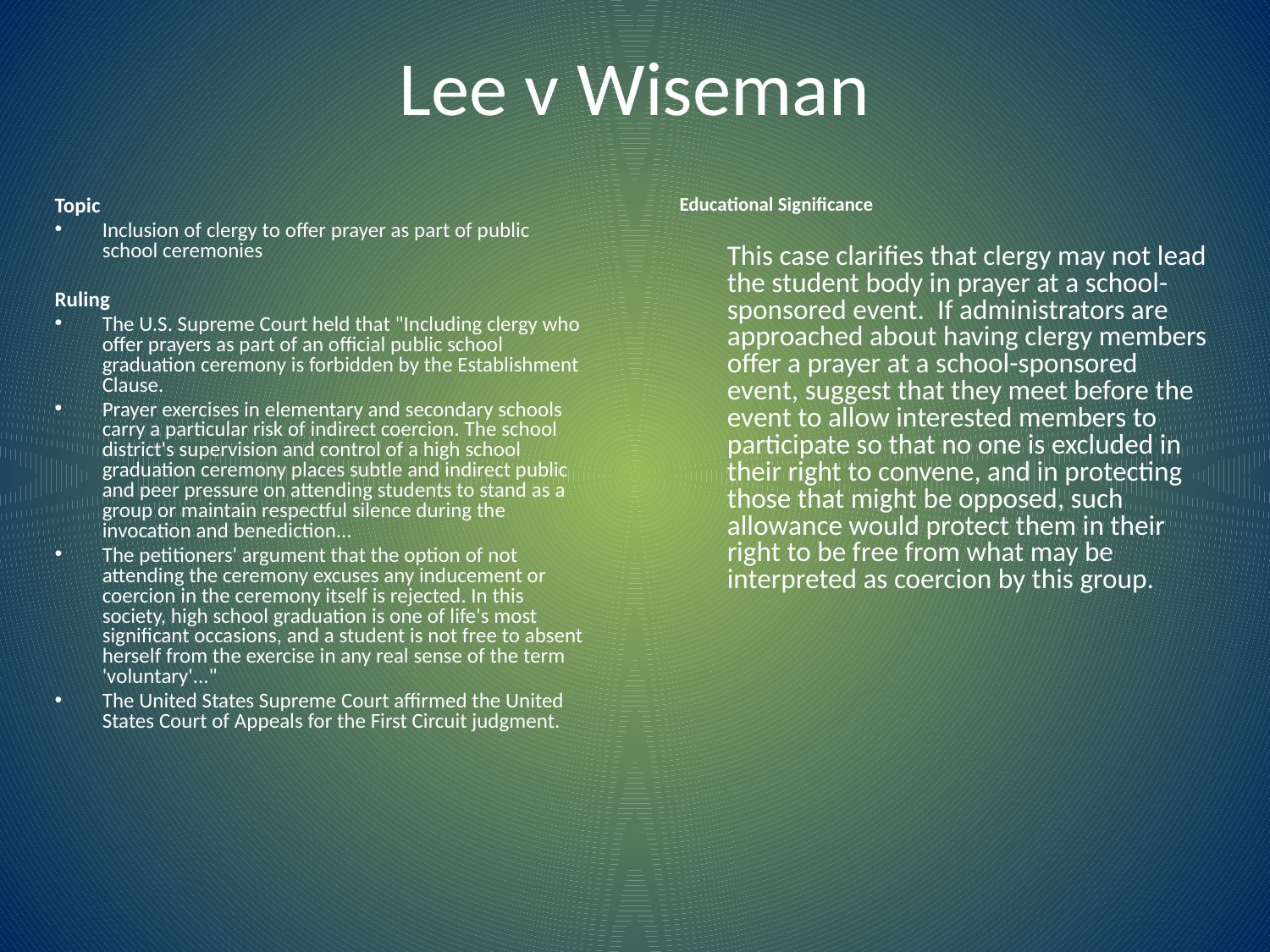

# Lee v Wiseman
Topic
Inclusion of clergy to offer prayer as part of public school ceremonies

Ruling
The U.S. Supreme Court held that "Including clergy who offer prayers as part of an official public school graduation ceremony is forbidden by the Establishment Clause.
Prayer exercises in elementary and secondary schools carry a particular risk of indirect coercion. The school district's supervision and control of a high school graduation ceremony places subtle and indirect public and peer pressure on attending students to stand as a group or maintain respectful silence during the invocation and benediction...
The petitioners' argument that the option of not attending the ceremony excuses any inducement or coercion in the ceremony itself is rejected. In this society, high school graduation is one of life's most significant occasions, and a student is not free to absent herself from the exercise in any real sense of the term 'voluntary'..."
The United States Supreme Court affirmed the United States Court of Appeals for the First Circuit judgment.

Educational Significance

	This case clarifies that clergy may not lead the student body in prayer at a school-sponsored event.  If administrators are approached about having clergy members offer a prayer at a school-sponsored event, suggest that they meet before the event to allow interested members to participate so that no one is excluded in their right to convene, and in protecting those that might be opposed, such allowance would protect them in their right to be free from what may be interpreted as coercion by this group.